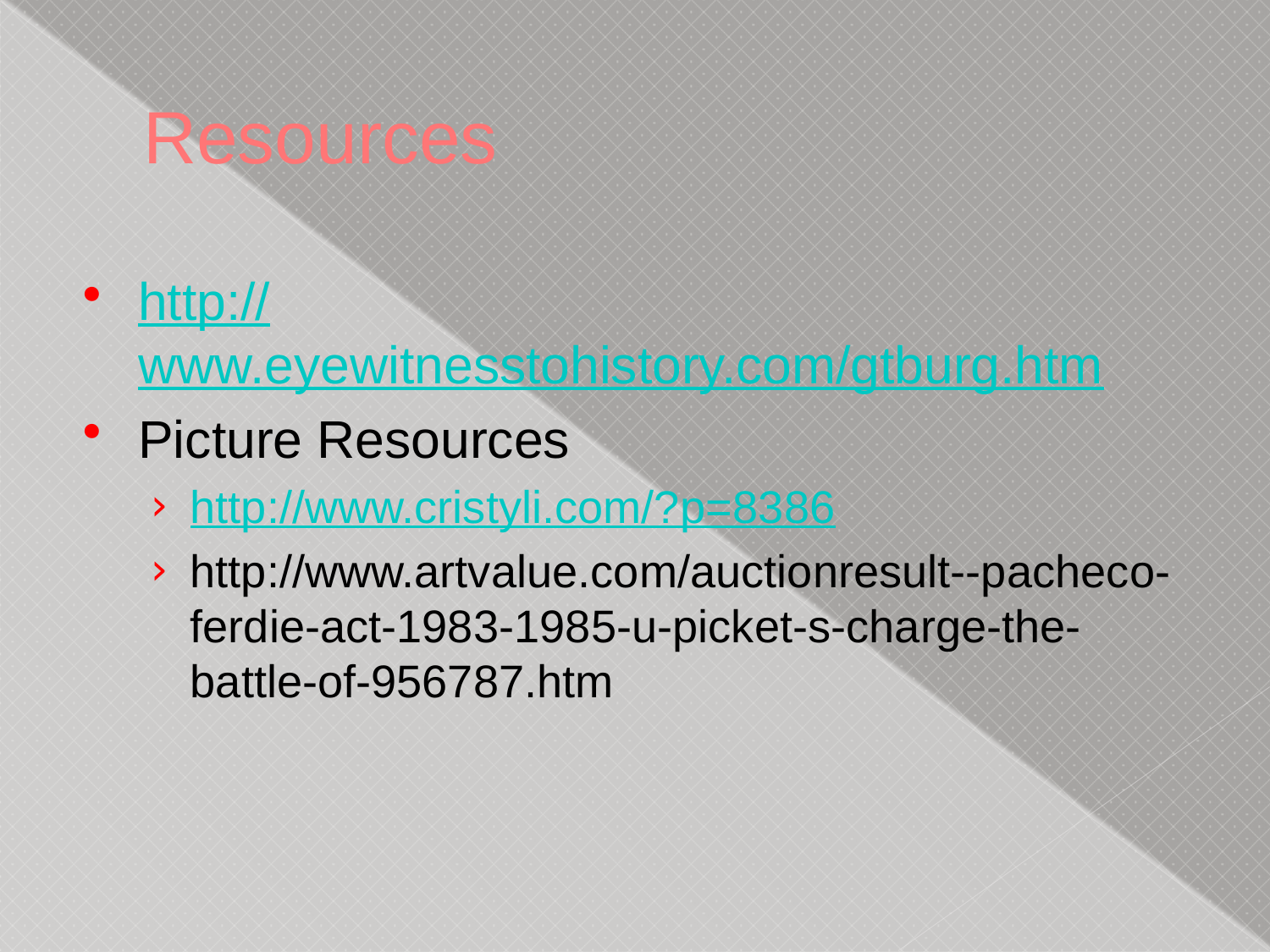

# Resources
http://www.eyewitnesstohistory.com/gtburg.htm
Picture Resources
http://www.cristyli.com/?p=8386
http://www.artvalue.com/auctionresult--pacheco-ferdie-act-1983-1985-u-picket-s-charge-the-battle-of-956787.htm